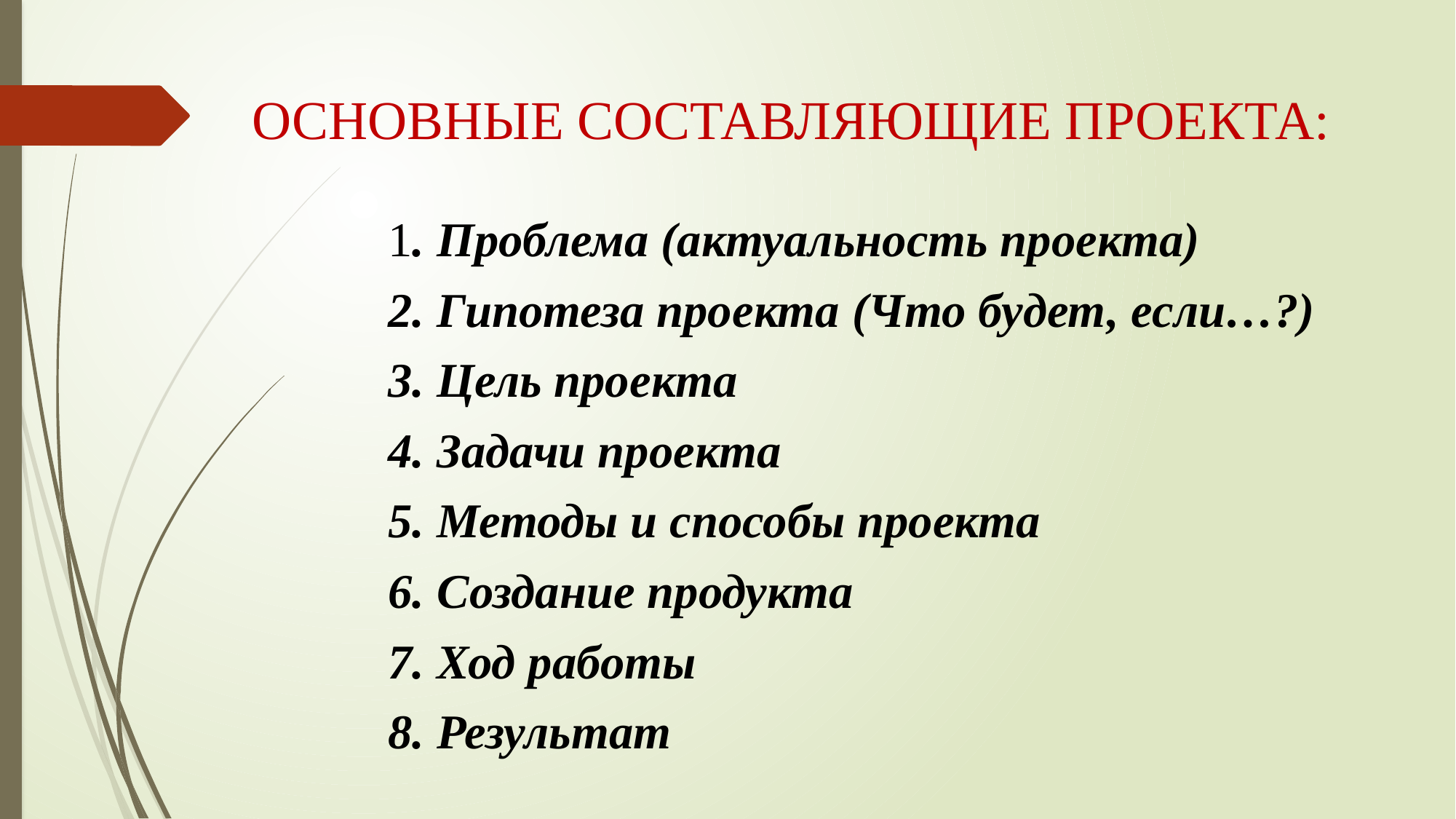

ОСНОВНЫЕ СОСТАВЛЯЮЩИЕ ПРОЕКТА:
1. Проблема (актуальность проекта)
2. Гипотеза проекта (Что будет, если…?)
3. Цель проекта
4. Задачи проекта
5. Методы и способы проекта
6. Создание продукта
7. Ход работы
8. Результат